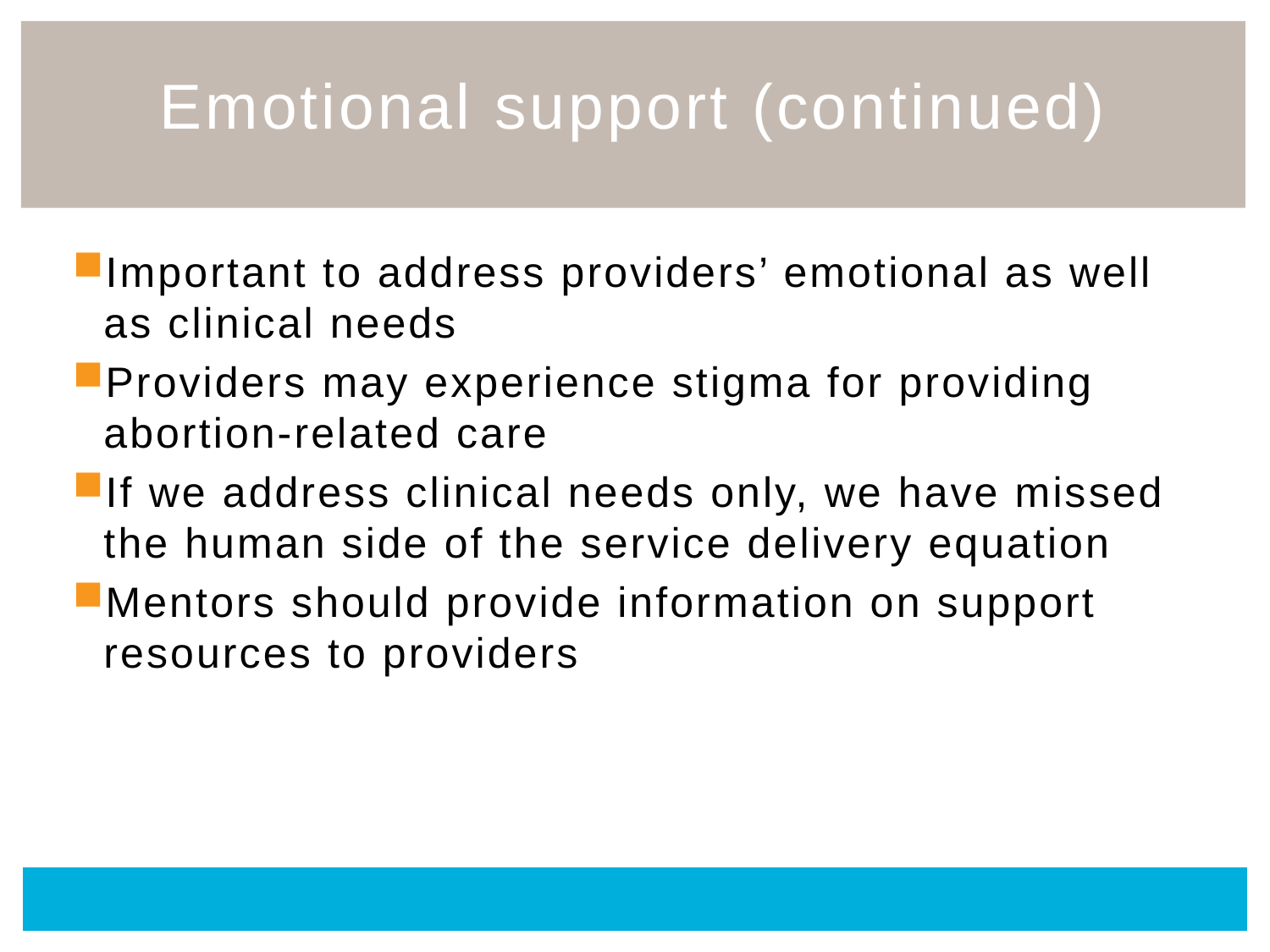

# Emotional support (continued)
Important to address providers’ emotional as well as clinical needs
Providers may experience stigma for providing abortion-related care
If we address clinical needs only, we have missed the human side of the service delivery equation
Mentors should provide information on support resources to providers